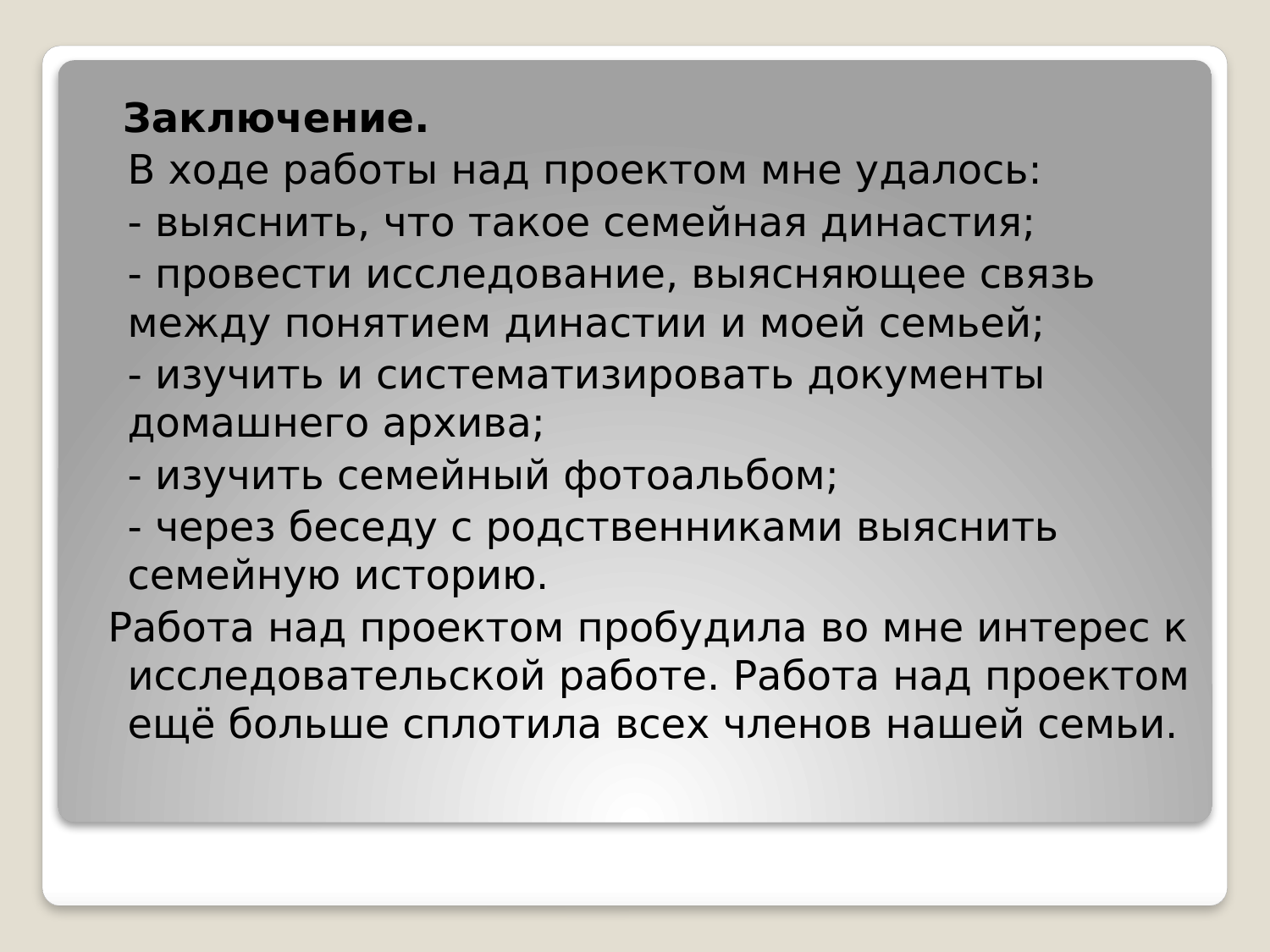

Заключение.
 	В ходе работы над проектом мне удалось:
	- выяснить, что такое семейная династия;
	- провести исследование, выясняющее связь между понятием династии и моей семьей;
	- изучить и систематизировать документы домашнего архива;
	- изучить семейный фотоальбом;
	- через беседу с родственниками выяснить семейную историю.
 Работа над проектом пробудила во мне интерес к исследовательской работе. Работа над проектом ещё больше сплотила всех членов нашей семьи.